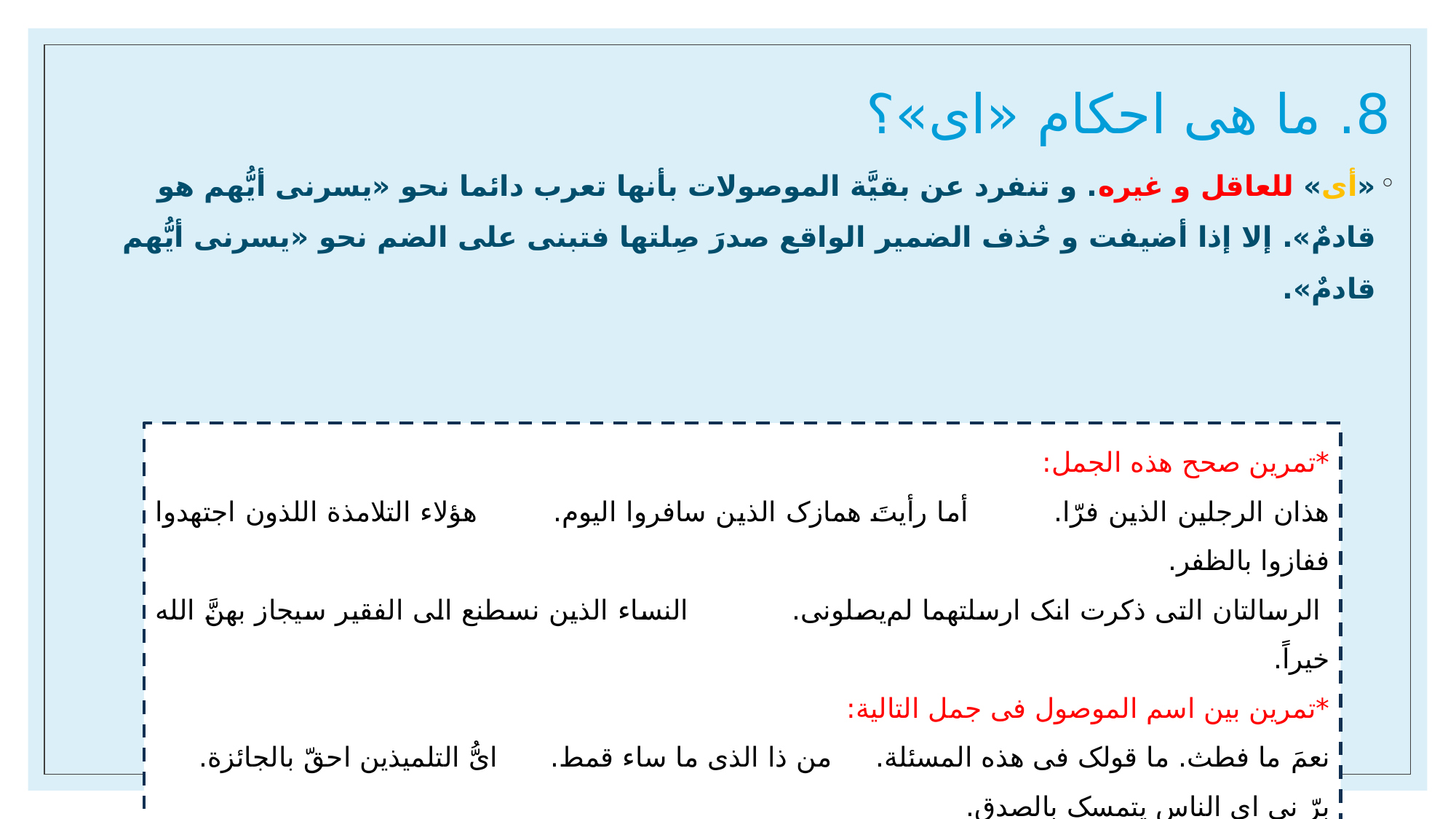

# 8. ما هی احکام «ای»؟
«أی» للعاقل و غیره. و تنفرد عن بقیَّة الموصولات بأنها تعرب دائما نحو «یسرنی أیُّهم هو قادمٌ». إلا إذا أضیفت و حُذف الضمیر الواقع صدرَ صِلتها فتبنی علی الضم نحو «یسرنی أیُّهم قادمٌ».
*تمرین صحح هذه الجمل:
هذان الرجلین الذین فرّا.         أما رأیتَ همازک الذین سافروا الیوم.        هؤلاء التلامذة اللذون اجتهدوا ففازوا بالظفر.
 الرسالتان التی ذکرت انک ارسلتهما لم‌یصلونی.           النساء الذین نسطنع الی الفقیر سیجاز بهنَّ الله خیراً.
*تمرین بین اسم الموصول فی جمل التالیة:
نعمَ ما فطث. ما قولک فی هذه المسئلة.     من ذا الذی ما ساء قمط.      ایُّ التلمیذین احقّ بالجائزة.      برّ نی ای الناس یتمسک بالصدق.
ما دعاکم.     ما التوائی.    من ذا رأیتَ أزبداً ام اخاه.